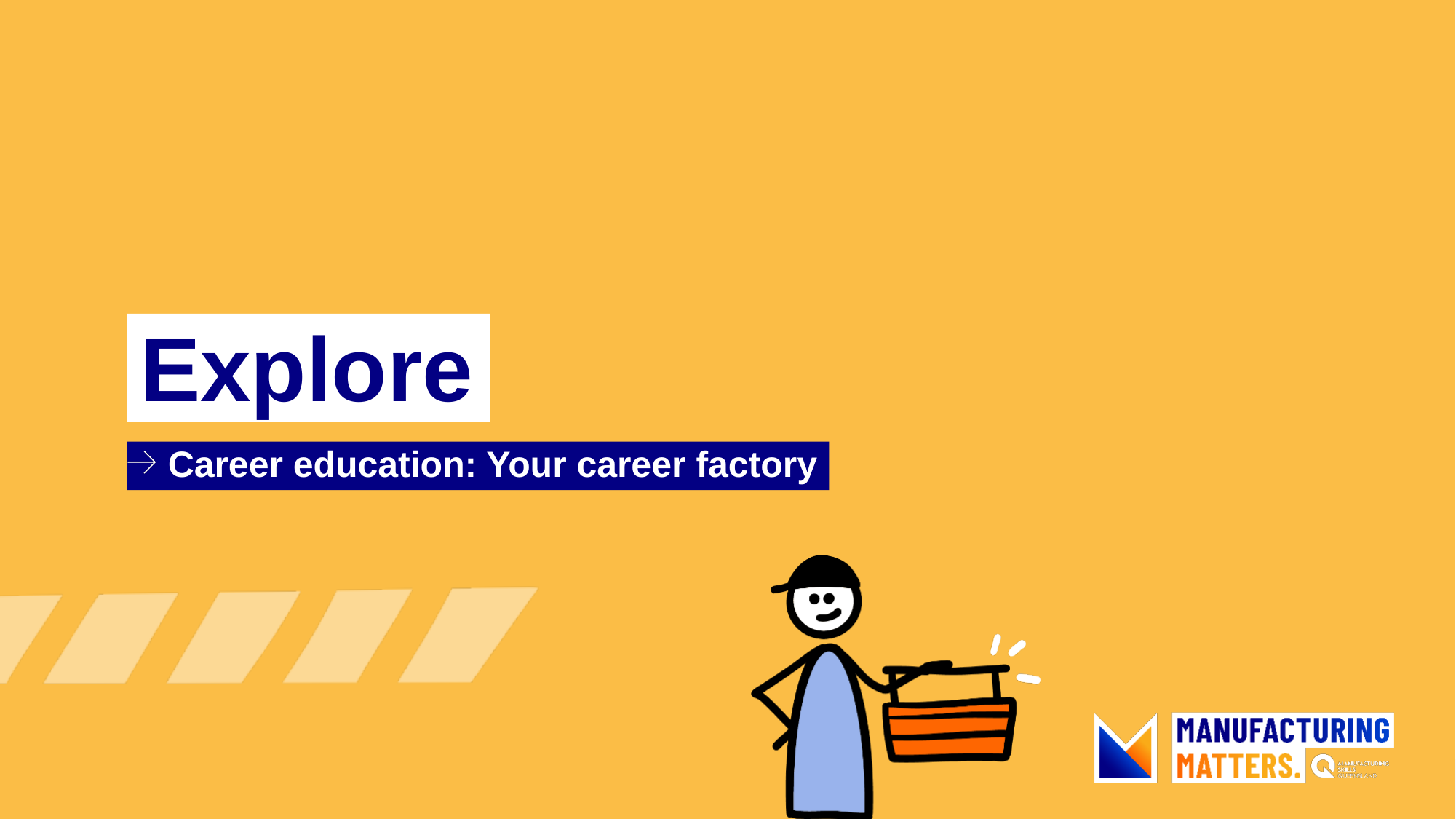

# Explore
Career education: Your career factory